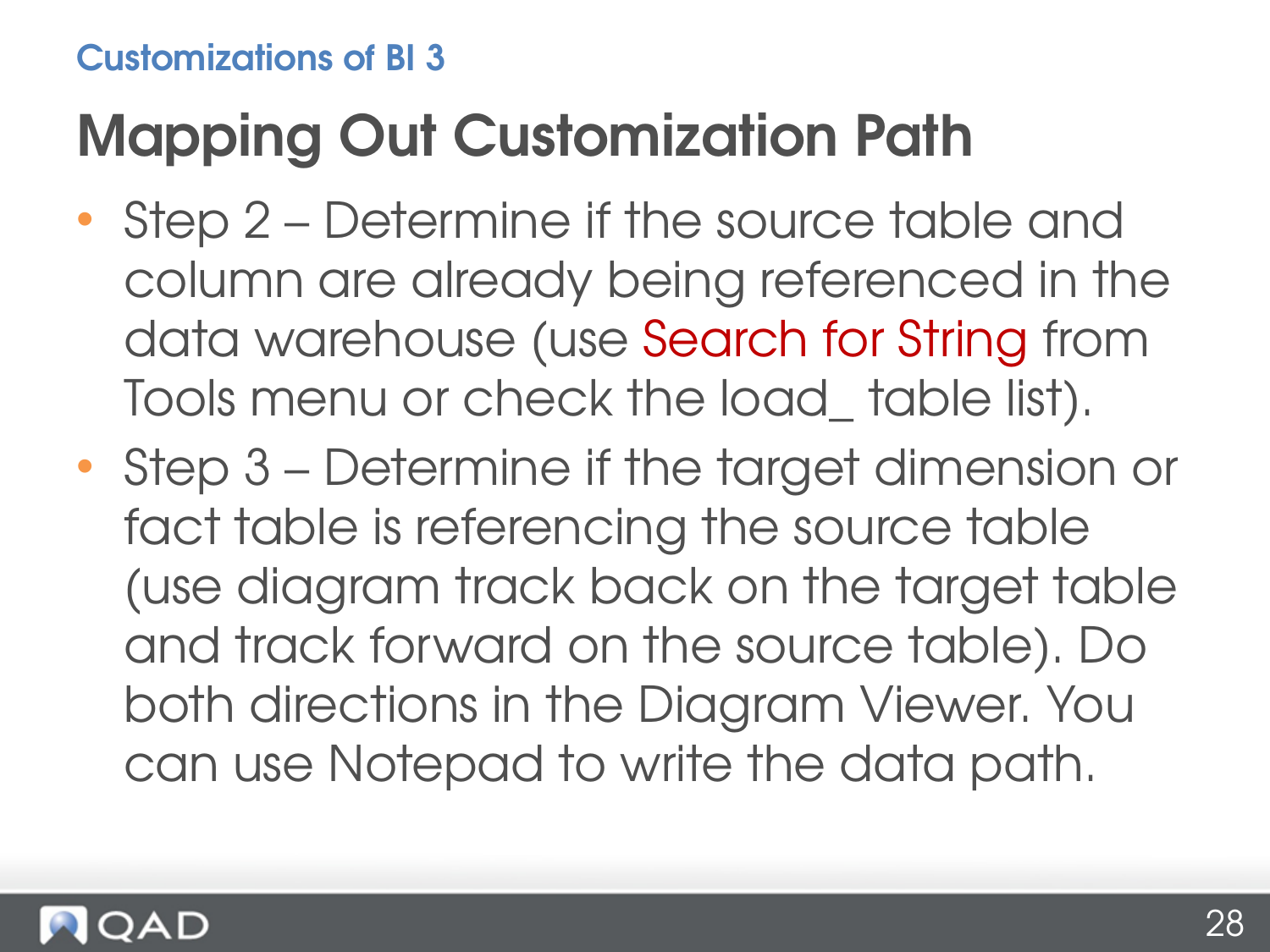

Customizations of BI 3
# Mapping Out Customization Path
Step 2 – Determine if the source table and column are already being referenced in the data warehouse (use Search for String from Tools menu or check the load_ table list).
Step 3 – Determine if the target dimension or fact table is referencing the source table (use diagram track back on the target table and track forward on the source table). Do both directions in the Diagram Viewer. You can use Notepad to write the data path.

28